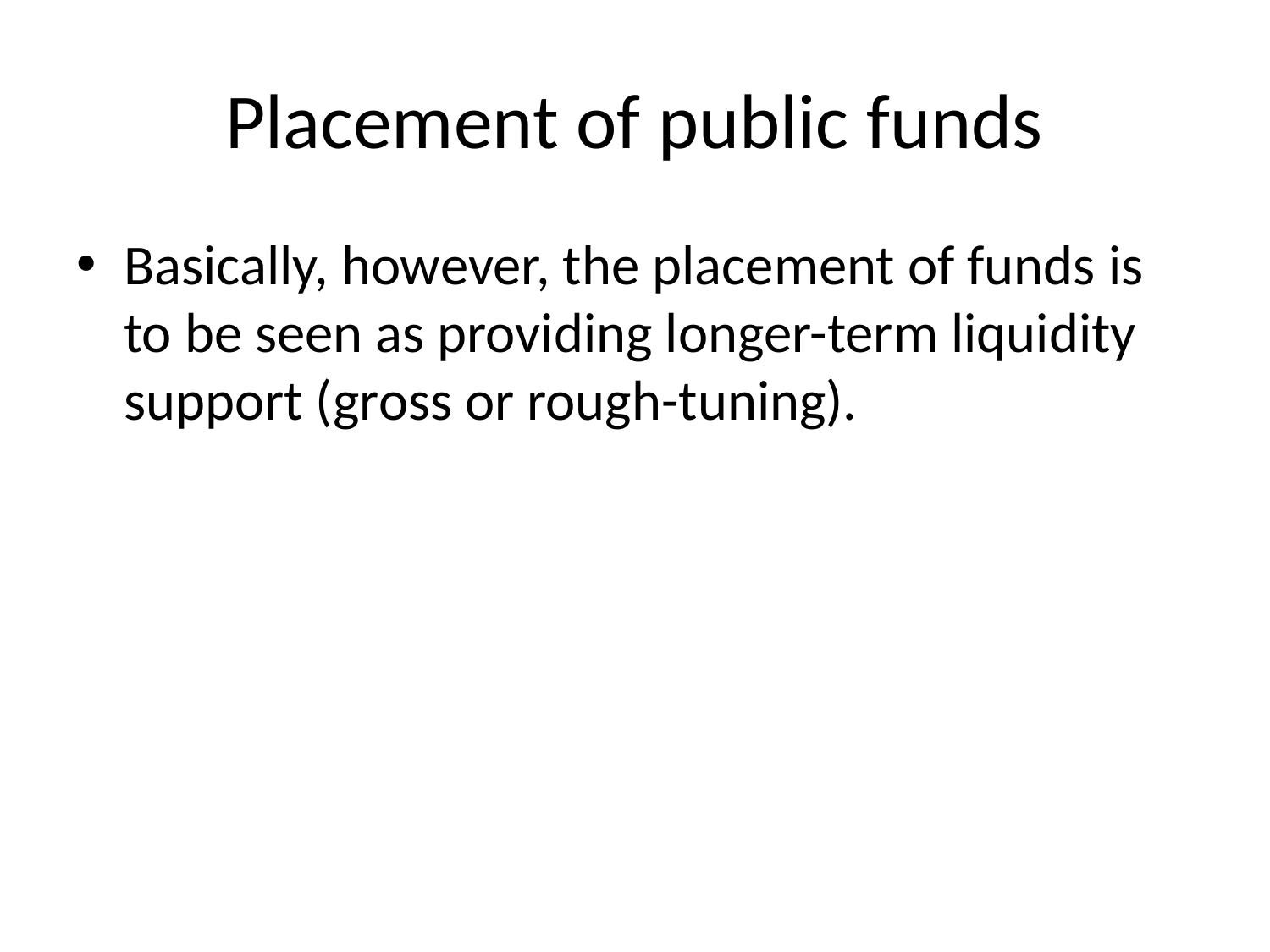

# Placement of public funds
Basically, however, the placement of funds is to be seen as providing longer-term liquidity support (gross or rough-tuning).